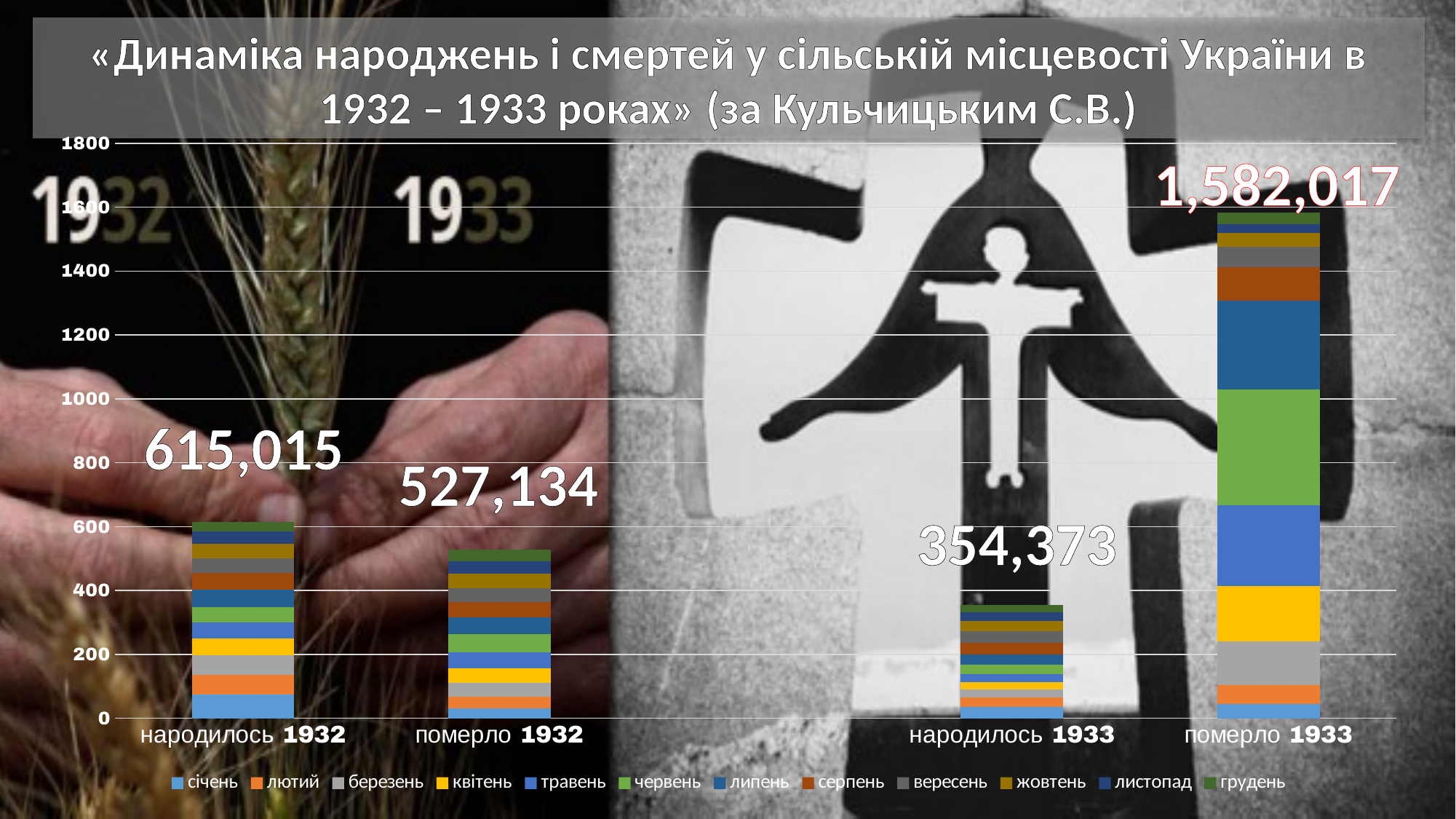

«Динаміка народжень і смертей у сільській місцевості України в 1932 – 1933 роках» (за Кульчицьким С.В.)

### Chart

| Category | січень | лютий | березень | квітень | травень | червень | липень | серпень | вересень | жовтень | листопад | грудень |
|---|---|---|---|---|---|---|---|---|---|---|---|---|
| народилось 1932 | 73.99400000000004 | 62.66300000000001 | 60.416000000000004 | 52.309999999999995 | 51.419000000000004 | 46.566 | 55.327000000000005 | 51.455999999999996 | 47.121 | 45.73200000000002 | 37.603 | 30.40799999999999 |
| померло 1932 | 31.691 | 35.403999999999996 | 43.1 | 46.617000000000004 | 50.400999999999996 | 55.29300000000001 | 52.818 | 47.939 | 43.26500000000002 | 47.083000000000006 | 38.716 | 34.800999999999995 |
|  | None | None | None | None | None | None | None | None | None | None | None | None |
| народилось 1933 | 36.72500000000002 | 27.712 | 25.401 | 23.663 | 25.88199999999999 | 28.687 | 30.809 | 38.075 | 34.764 | 33.382999999999996 | 27.607 | 21.72499999999999 |
| померло 1933 | 43.900999999999996 | 60.63200000000001 | 135.767 | 174.202 | 253.155 | 361.195 | 278.78899999999976 | 103.319 | 65.649 | 42.82 | 28.167000000000005 | 34.42100000000001 |
1,582,017
615,015
527,134
354,373